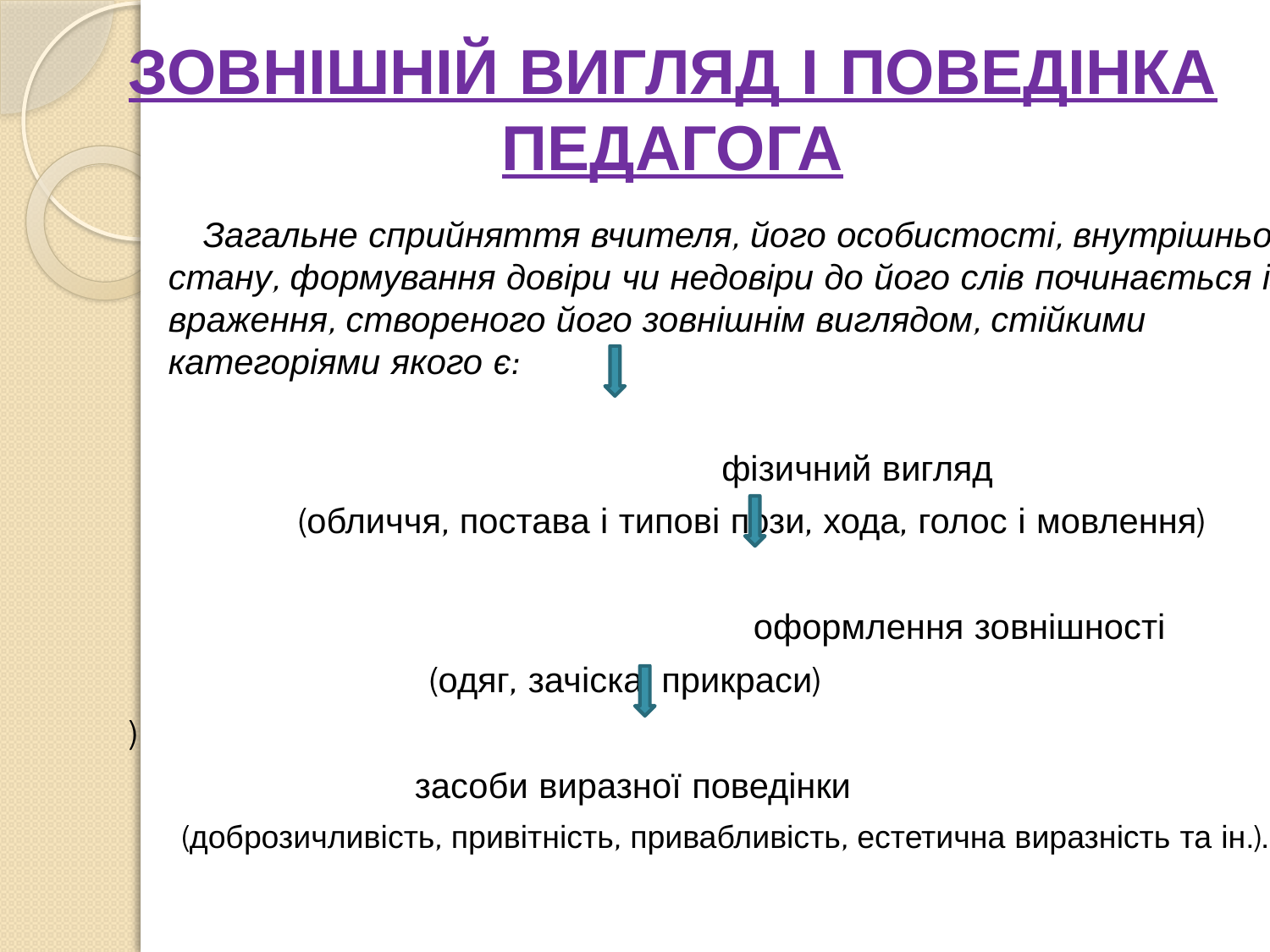

# ЗОВНІШНІЙ ВИГЛЯД І ПОВЕДІНКА ПЕДАГОГА
       Загальне сприйняття вчителя, його особистості, внутрішнього стану, формування довіри чи недовіри до його слів починається із враження, створеного його зовнішнім виглядом, стійкими категоріями якого є:

                                                        фізичний вигляд
                (обличчя, постава і типові пози, хода, голос і мовлення)

                                                           оформлення зовнішності
 (одяг, зачіска, прикраси)
)
                           засоби виразної поведінки
 (доброзичливість, привітність, привабливість, естетична виразність та ін.).